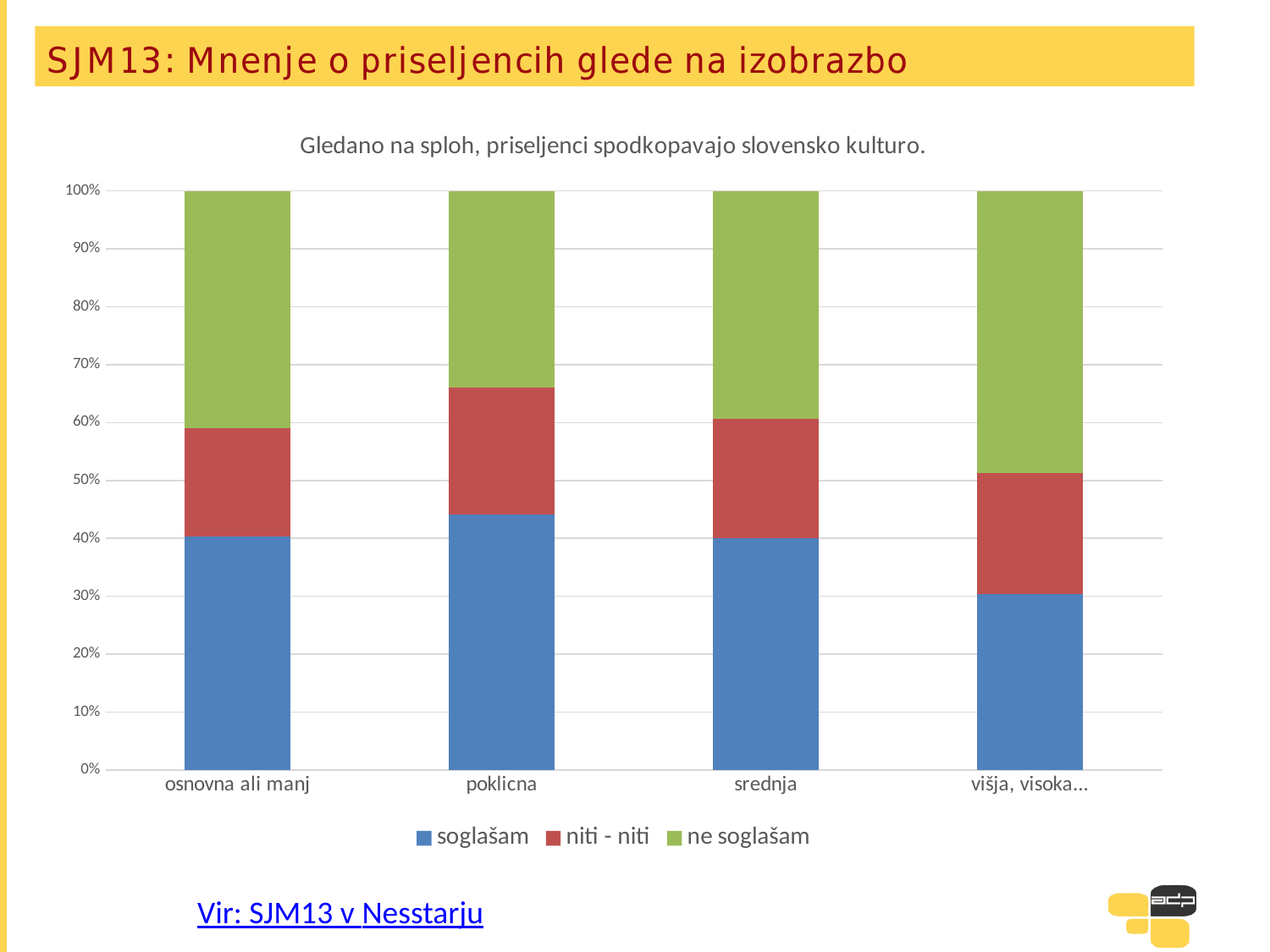

# SJM13: Mnenje o priseljencih glede na izobrazbo

### Chart: Gledano na sploh, priseljenci spodkopavajo slovensko kulturo.

| Category | soglašam | niti - niti | ne soglašam |
|---|---|---|---|
| osnovna ali manj | 0.40372670807453415 | 0.18633540372670807 | 0.40993788819875776 |
| poklicna | 0.4906832298136646 | 0.24401913875598086 | 0.37799043062200954 |
| srednja | 0.4906832298136646 | 0.25252525252525254 | 0.48148148148148145 |
| višja, visoka... | 0.35403726708074534 | 0.24161073825503357 | 0.5671140939597316 |
Vir: SJM13 v Nesstarju